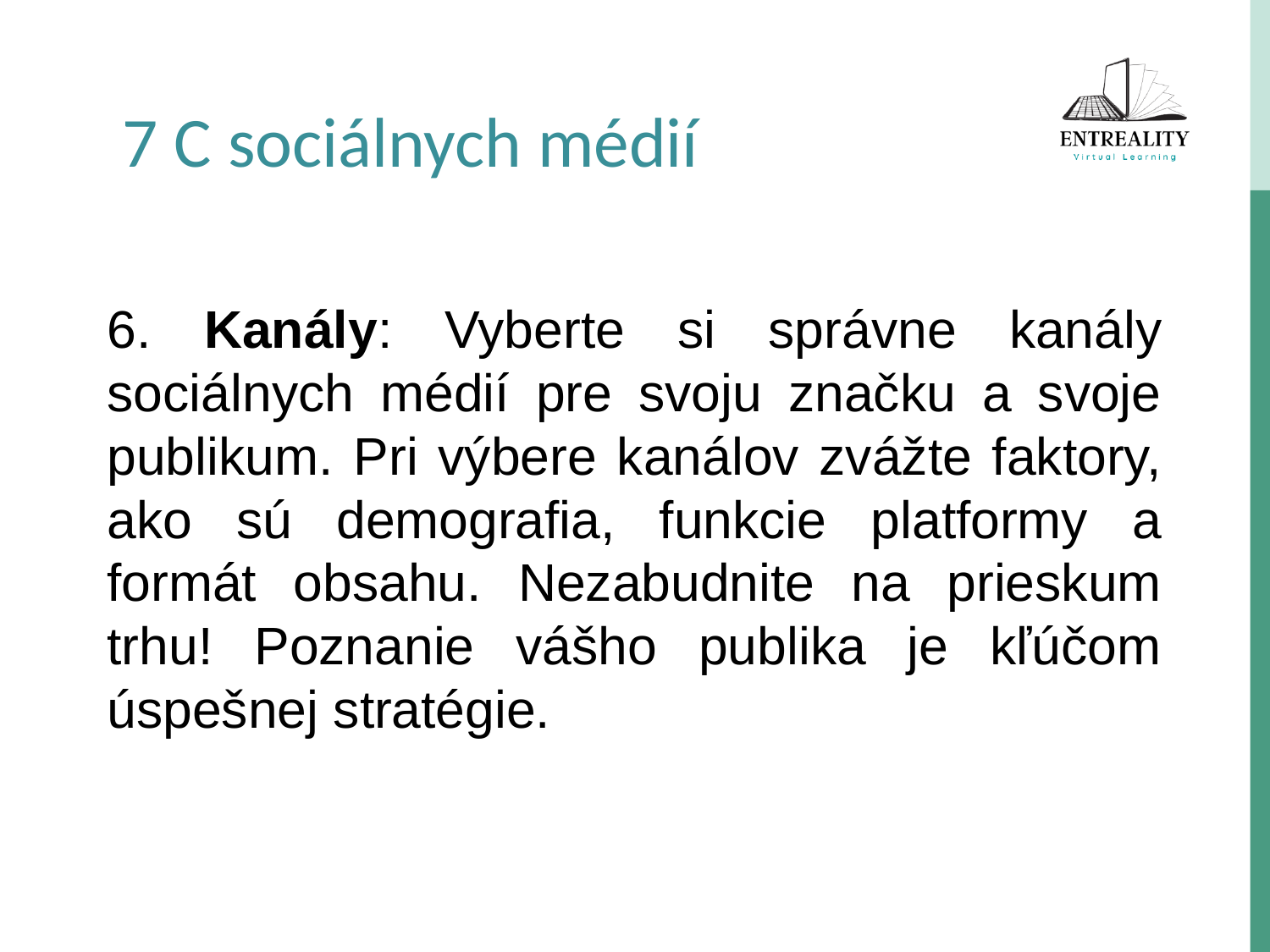

7 C sociálnych médií
6. Kanály: Vyberte si správne kanály sociálnych médií pre svoju značku a svoje publikum. Pri výbere kanálov zvážte faktory, ako sú demografia, funkcie platformy a formát obsahu. Nezabudnite na prieskum trhu! Poznanie vášho publika je kľúčom úspešnej stratégie.